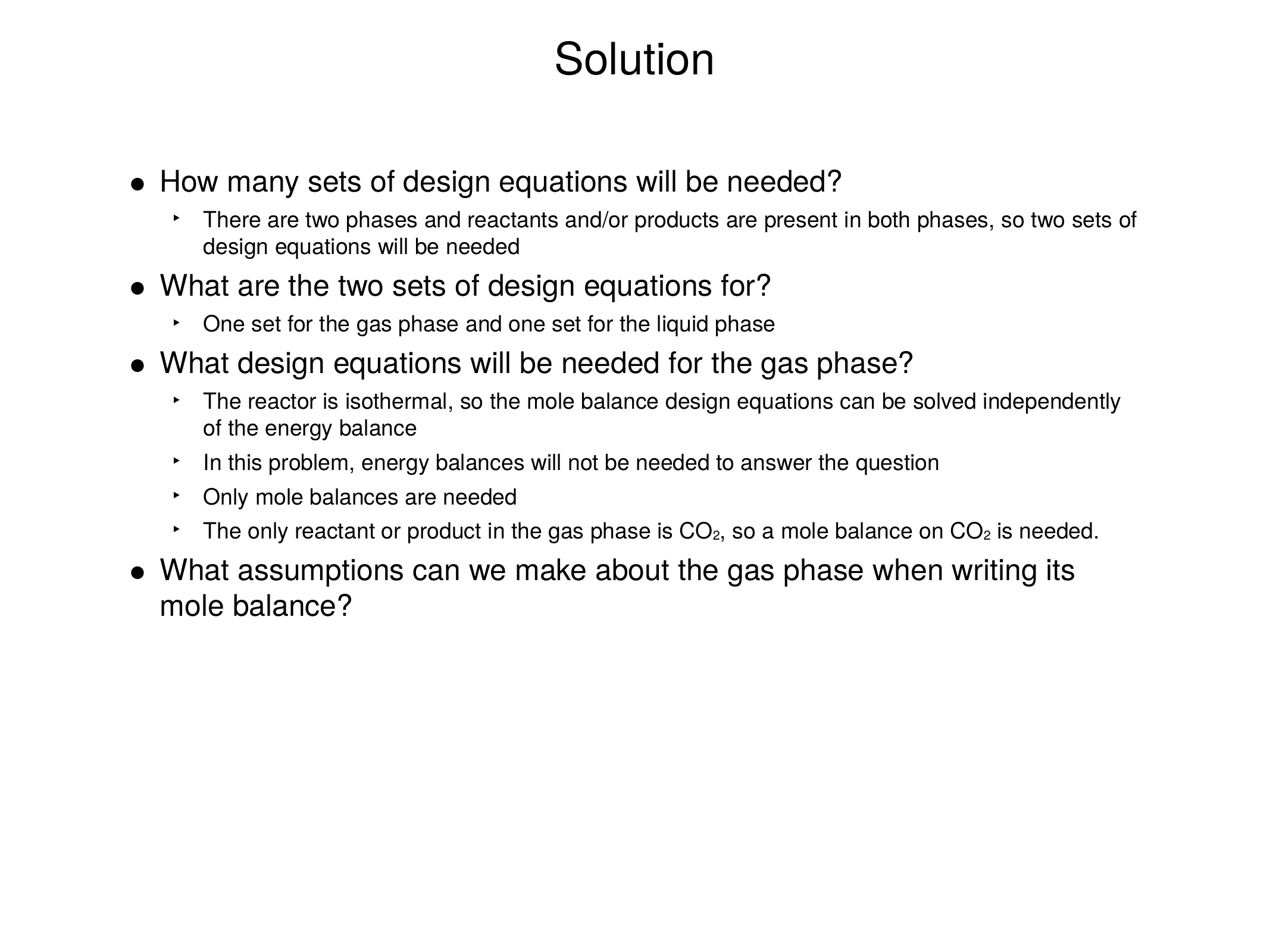

# Solution
How many sets of design equations will be needed?
There are two phases and reactants and/or products are present in both phases, so two sets of design equations will be needed
What are the two sets of design equations for?
One set for the gas phase and one set for the liquid phase
What design equations will be needed for the gas phase?
The reactor is isothermal, so the mole balance design equations can be solved independently of the energy balance
In this problem, energy balances will not be needed to answer the question
Only mole balances are needed
The only reactant or product in the gas phase is CO2, so a mole balance on CO2 is needed.
What assumptions can we make about the gas phase when writing its mole balance?